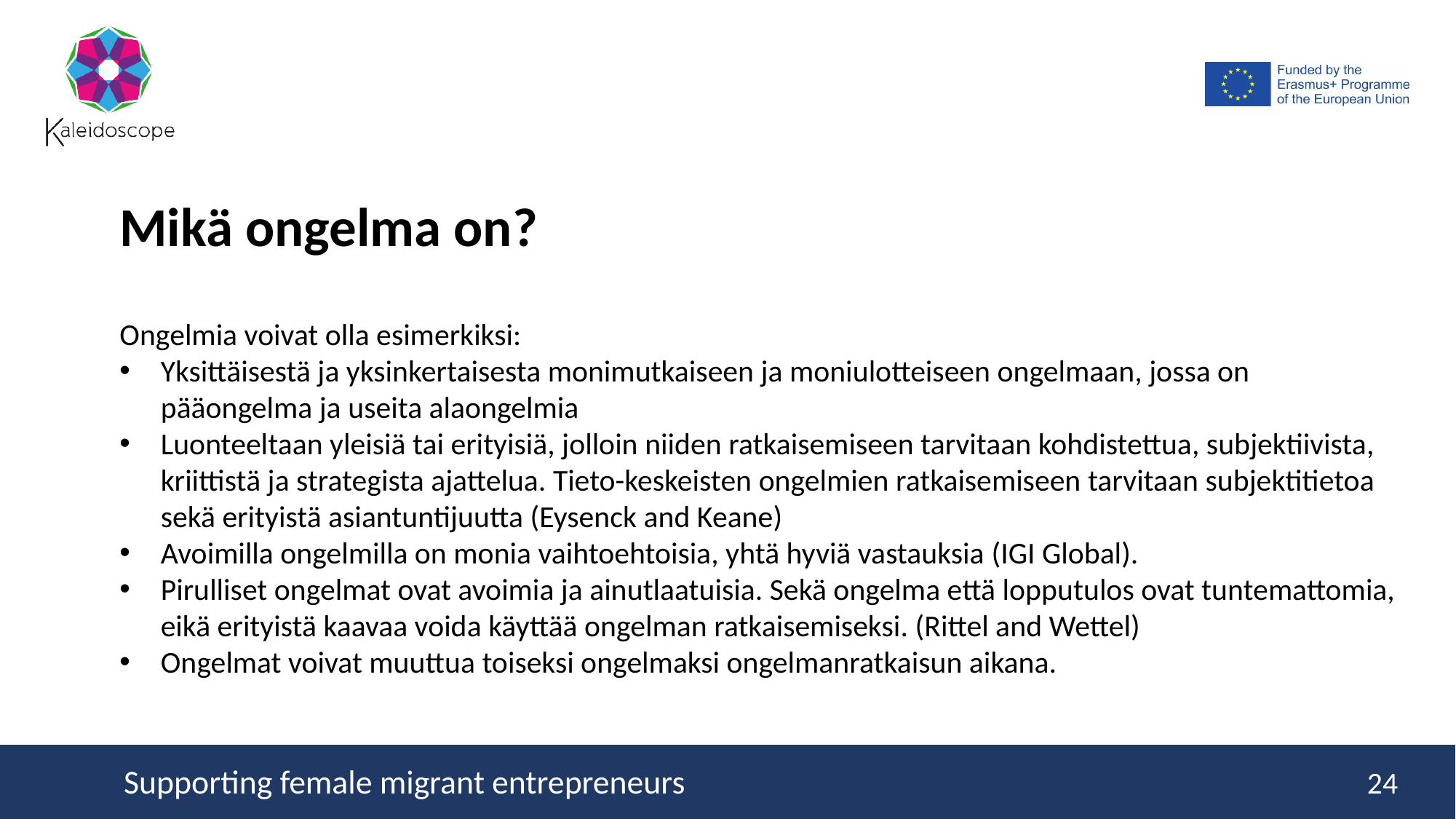

Mikä ongelma on?
Ongelmia voivat olla esimerkiksi:
Yksittäisestä ja yksinkertaisesta monimutkaiseen ja moniulotteiseen ongelmaan, jossa on pääongelma ja useita alaongelmia
Luonteeltaan yleisiä tai erityisiä, jolloin niiden ratkaisemiseen tarvitaan kohdistettua, subjektiivista, kriittistä ja strategista ajattelua. Tieto-keskeisten ongelmien ratkaisemiseen tarvitaan subjektitietoa sekä erityistä asiantuntijuutta (Eysenck and Keane)
Avoimilla ongelmilla on monia vaihtoehtoisia, yhtä hyviä vastauksia (IGI Global).
Pirulliset ongelmat ovat avoimia ja ainutlaatuisia. Sekä ongelma että lopputulos ovat tuntemattomia, eikä erityistä kaavaa voida käyttää ongelman ratkaisemiseksi. (Rittel and Wettel)
Ongelmat voivat muuttua toiseksi ongelmaksi ongelmanratkaisun aikana.

24